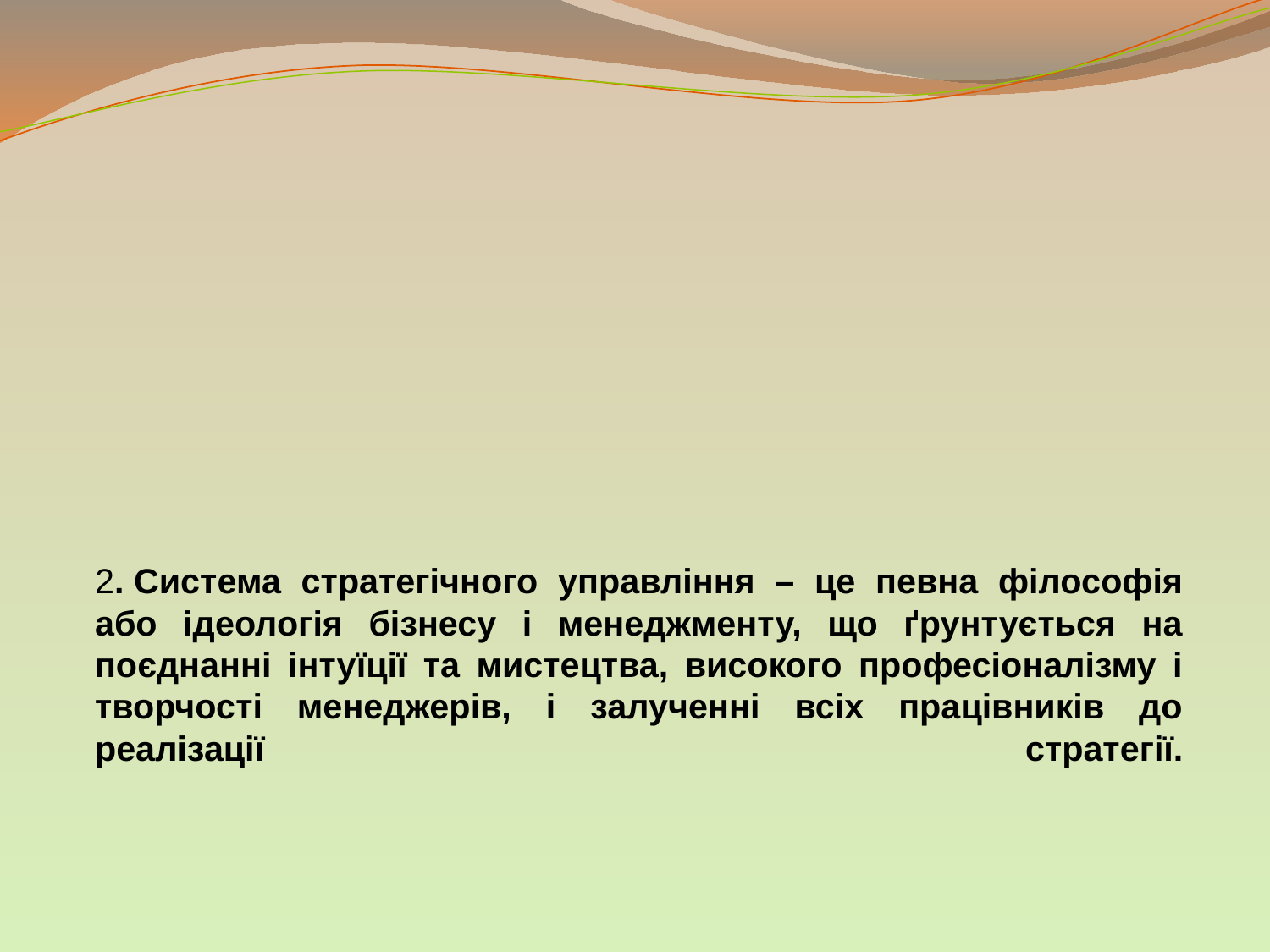

# 2. Система стратегічного управління – це певна філософія або ідеологія бізнесу і менеджменту, що ґрунтується на поєднанні інтуїції та мистецтва, високого професіоналізму і творчості менеджерів, і залученні всіх працівників до реалізації стратегії.